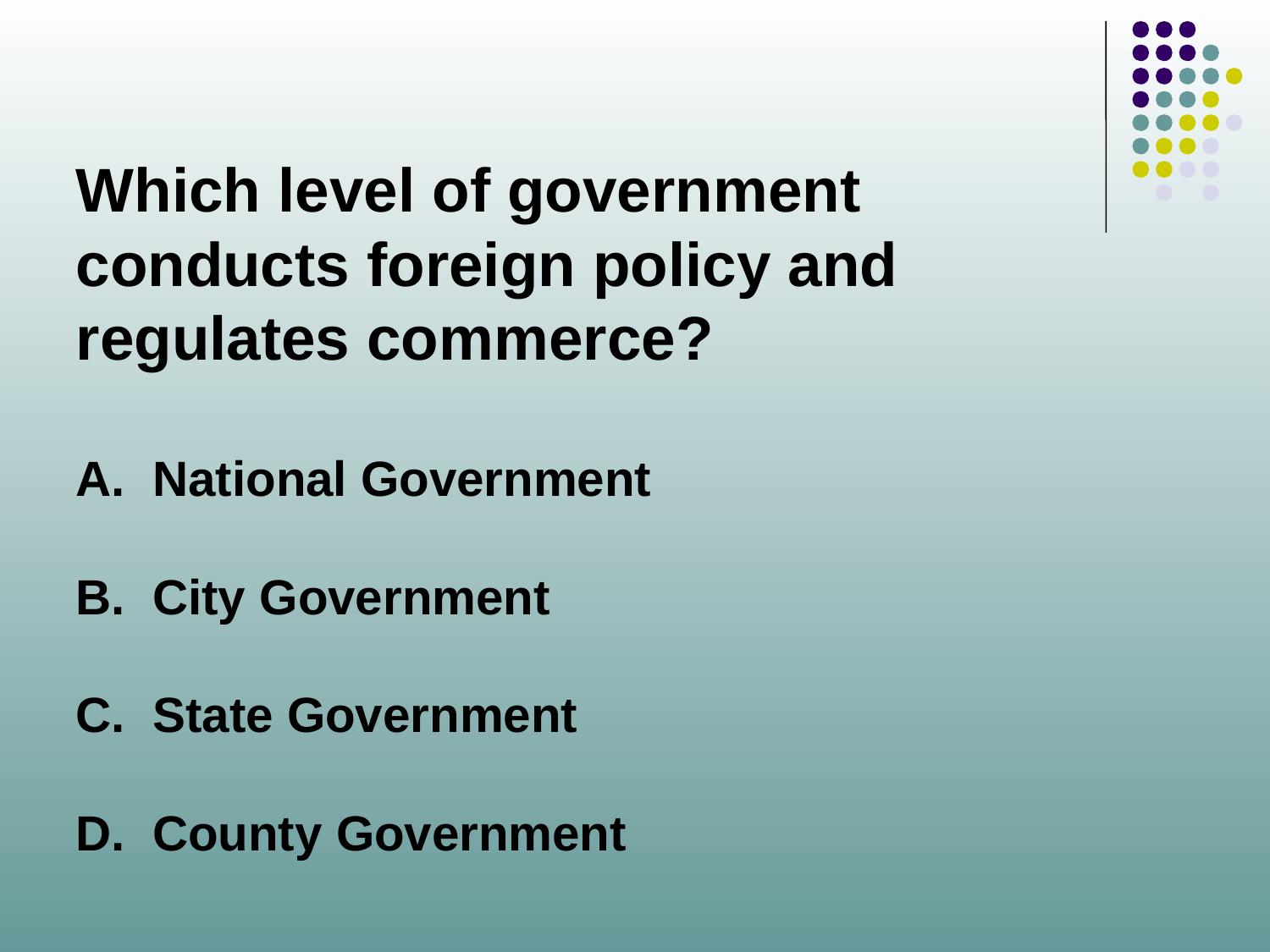

Which level of government conducts foreign policy and regulates commerce?
A.  National Government
B.  City Government
C.  State Government
D.  County Government